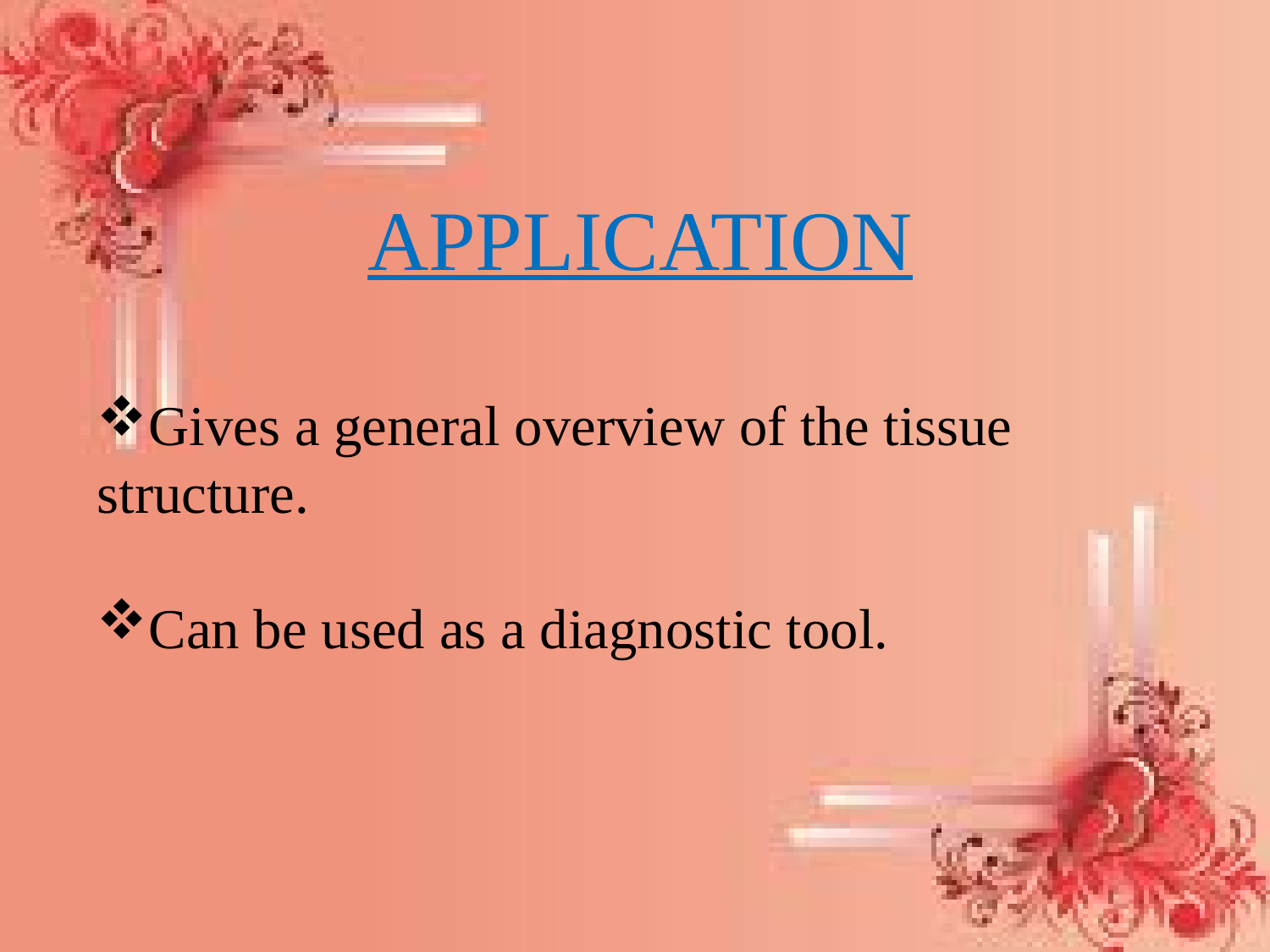

APPLICATION

Gives a general overview of the tissue structure.

Can be used as a diagnostic tool.